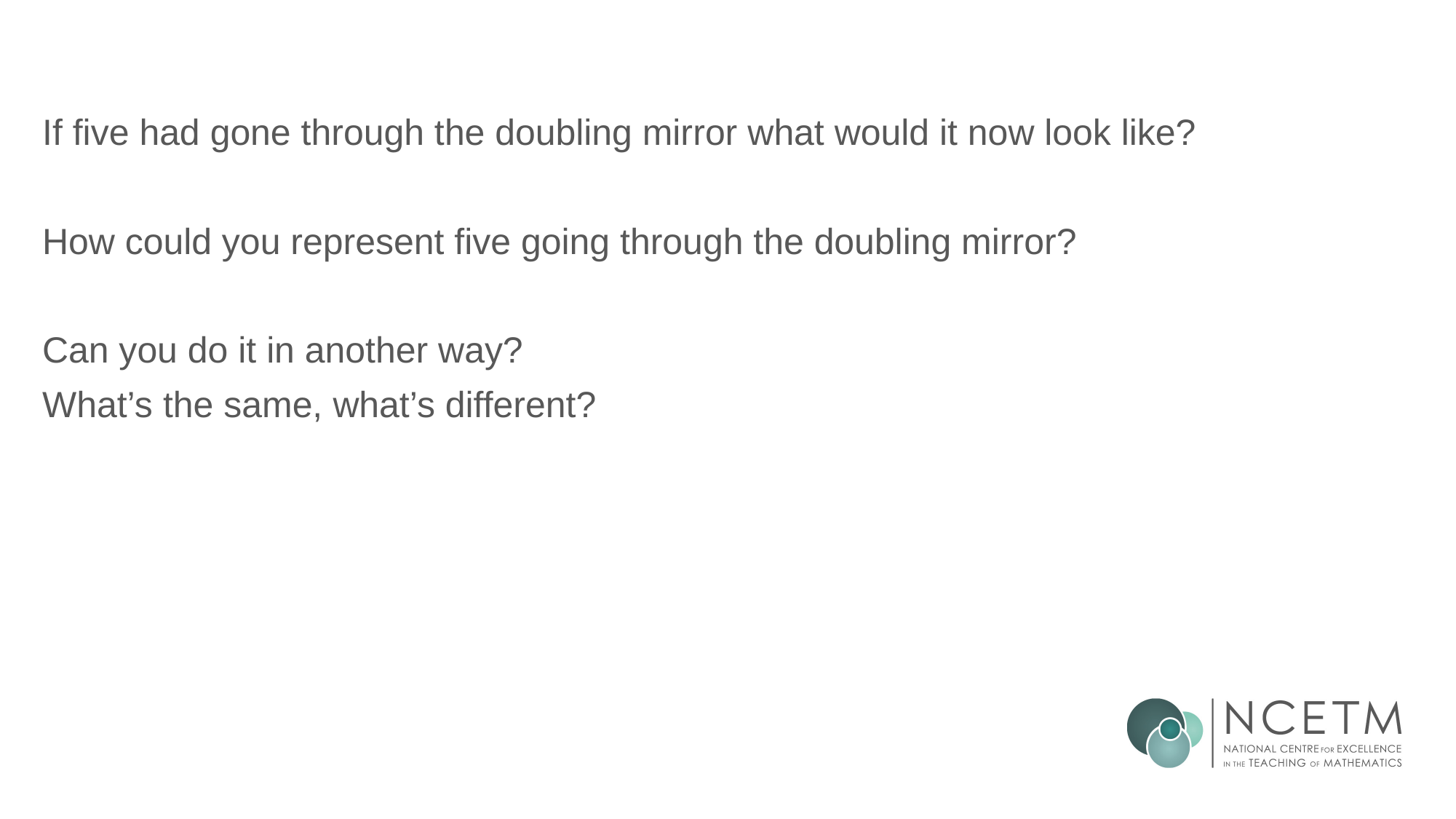

If five had gone through the doubling mirror what would it now look like?

How could you represent five going through the doubling mirror?

Can you do it in another way?
What’s the same, what’s different?